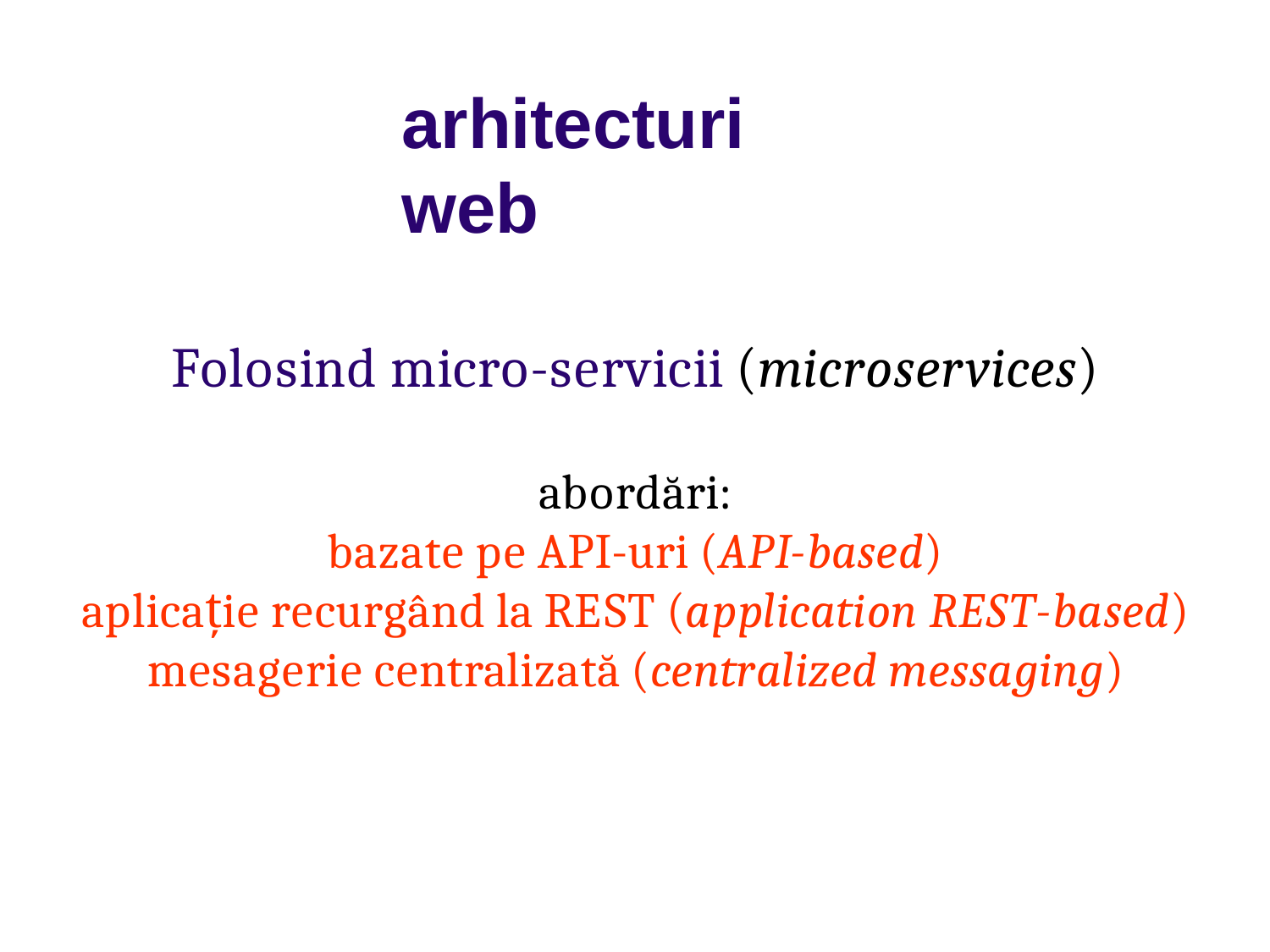

# arhitecturi web
Folosind micro-servicii (microservices)

abordări:
bazate pe API-uri (API-based)
aplicație recurgând la REST (application REST-based)
mesagerie centralizată (centralized messaging)